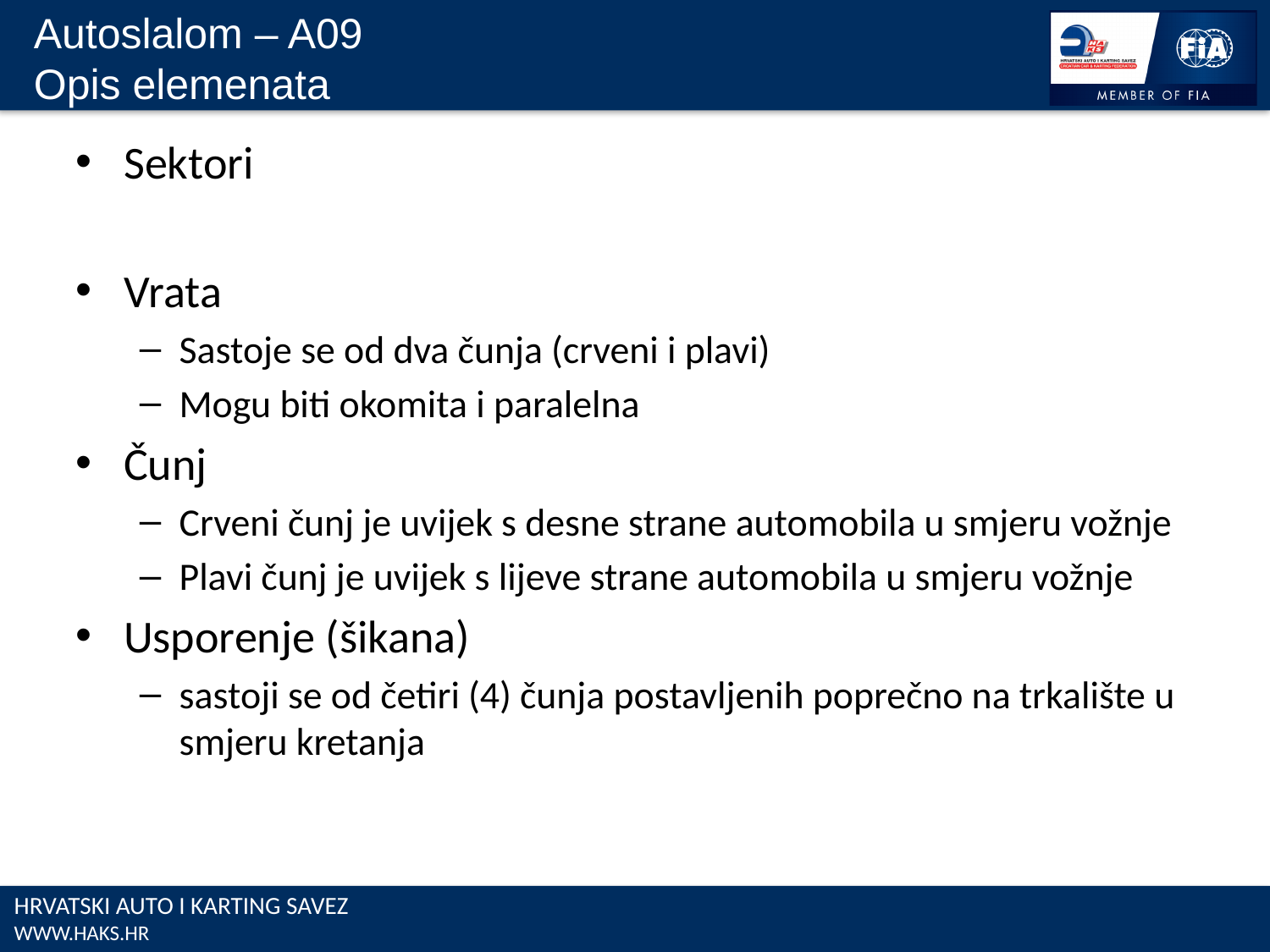

# Autoslalom – A09 Opis elemenata
Sektori

Vrata
Sastoje se od dva čunja (crveni i plavi)
Mogu biti okomita i paralelna
Čunj
Crveni čunj je uvijek s desne strane automobila u smjeru vožnje
Plavi čunj je uvijek s lijeve strane automobila u smjeru vožnje
Usporenje (šikana)
sastoji se od četiri (4) čunja postavljenih poprečno na trkalište u smjeru kretanja